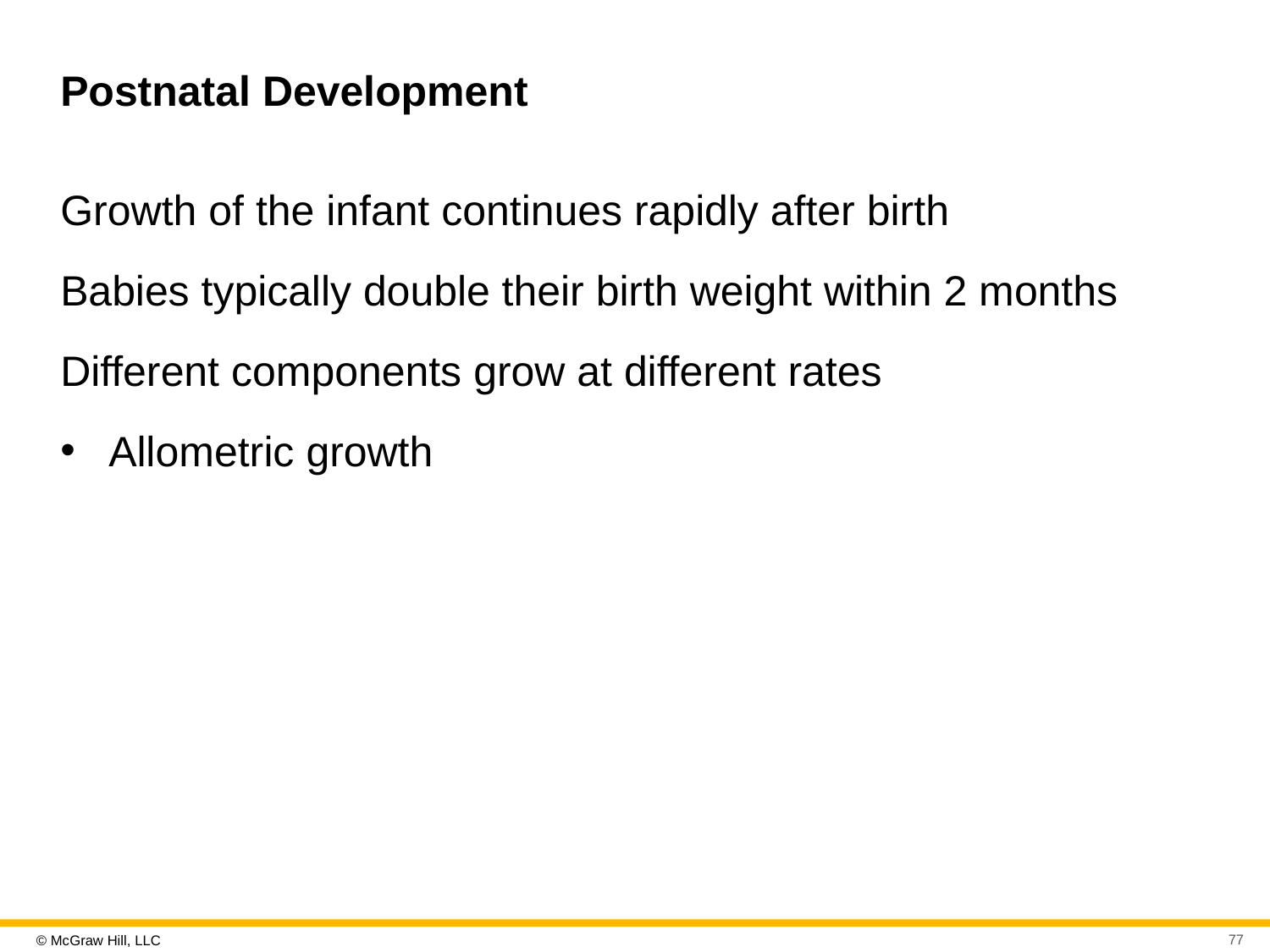

# Postnatal Development
Growth of the infant continues rapidly after birth
Babies typically double their birth weight within 2 months
Different components grow at different rates
Allometric growth
77